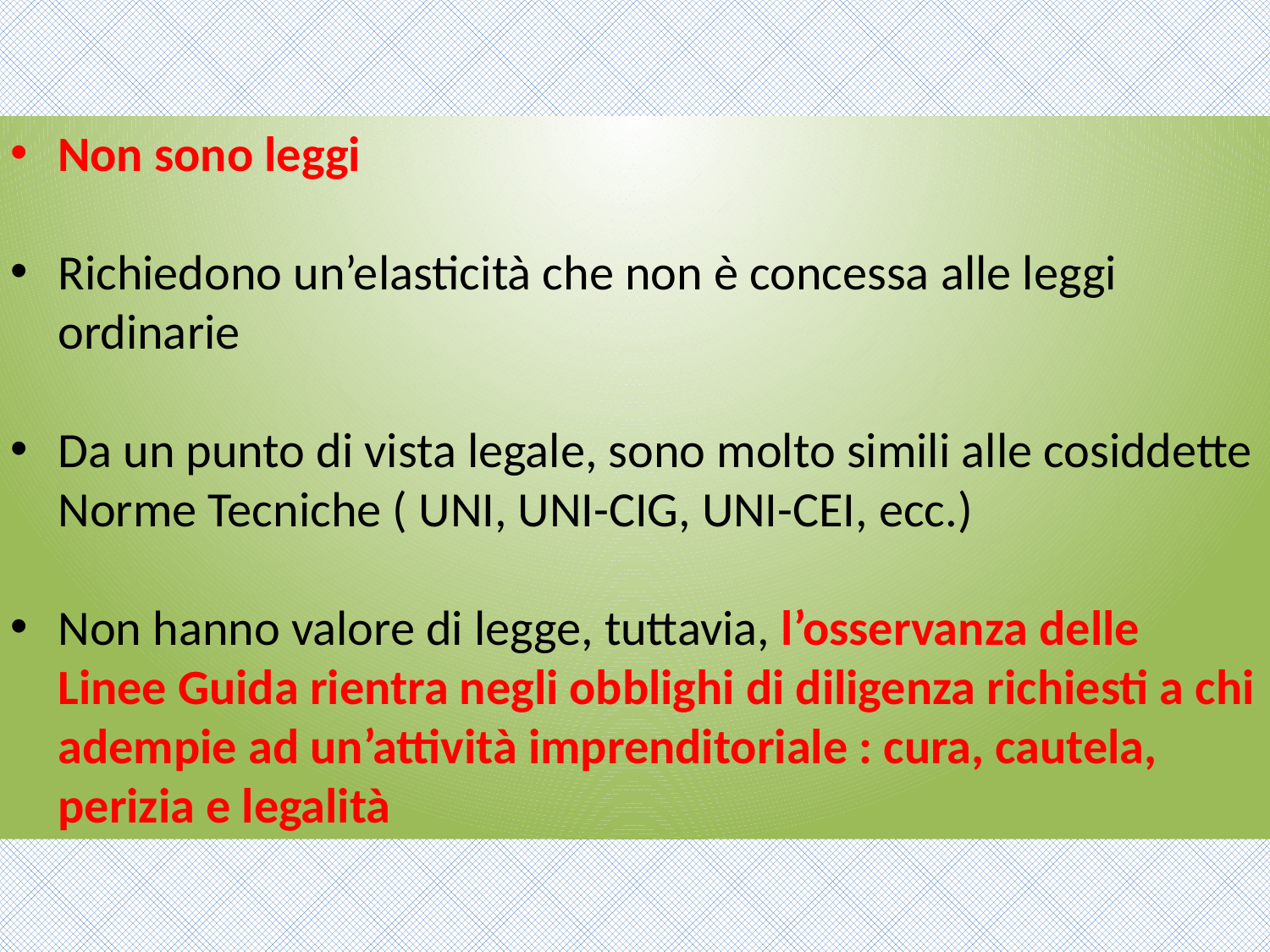

Non sono leggi

Richiedono un’elasticità che non è concessa alle leggi ordinarie

Da un punto di vista legale, sono molto simili alle cosiddette Norme Tecniche ( UNI, UNI-CIG, UNI-CEI, ecc.)

Non hanno valore di legge, tuttavia, l’osservanza delle Linee Guida rientra negli obblighi di diligenza richiesti a chi adempie ad un’attività imprenditoriale : cura, cautela, perizia e legalità